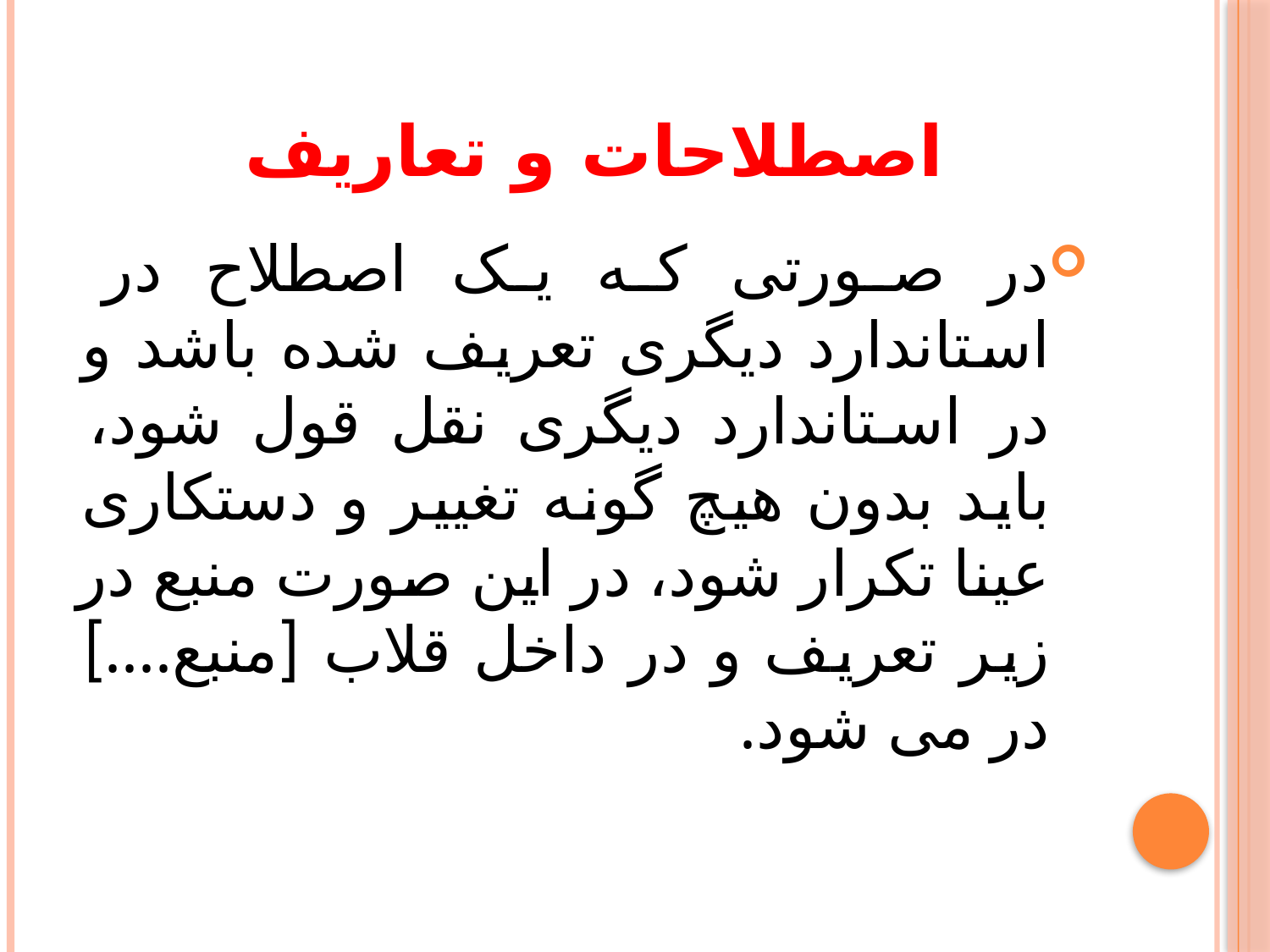

# اصطلاحات و تعاریف
در صورتی که یک اصطلاح در استاندارد دیگری تعریف شده باشد و در استاندارد دیگری نقل قول شود، باید بدون هیچ گونه تغییر و دستکاری عینا تکرار شود، در این صورت منبع در زیر تعریف و در داخل قلاب [منبع....] در می شود.